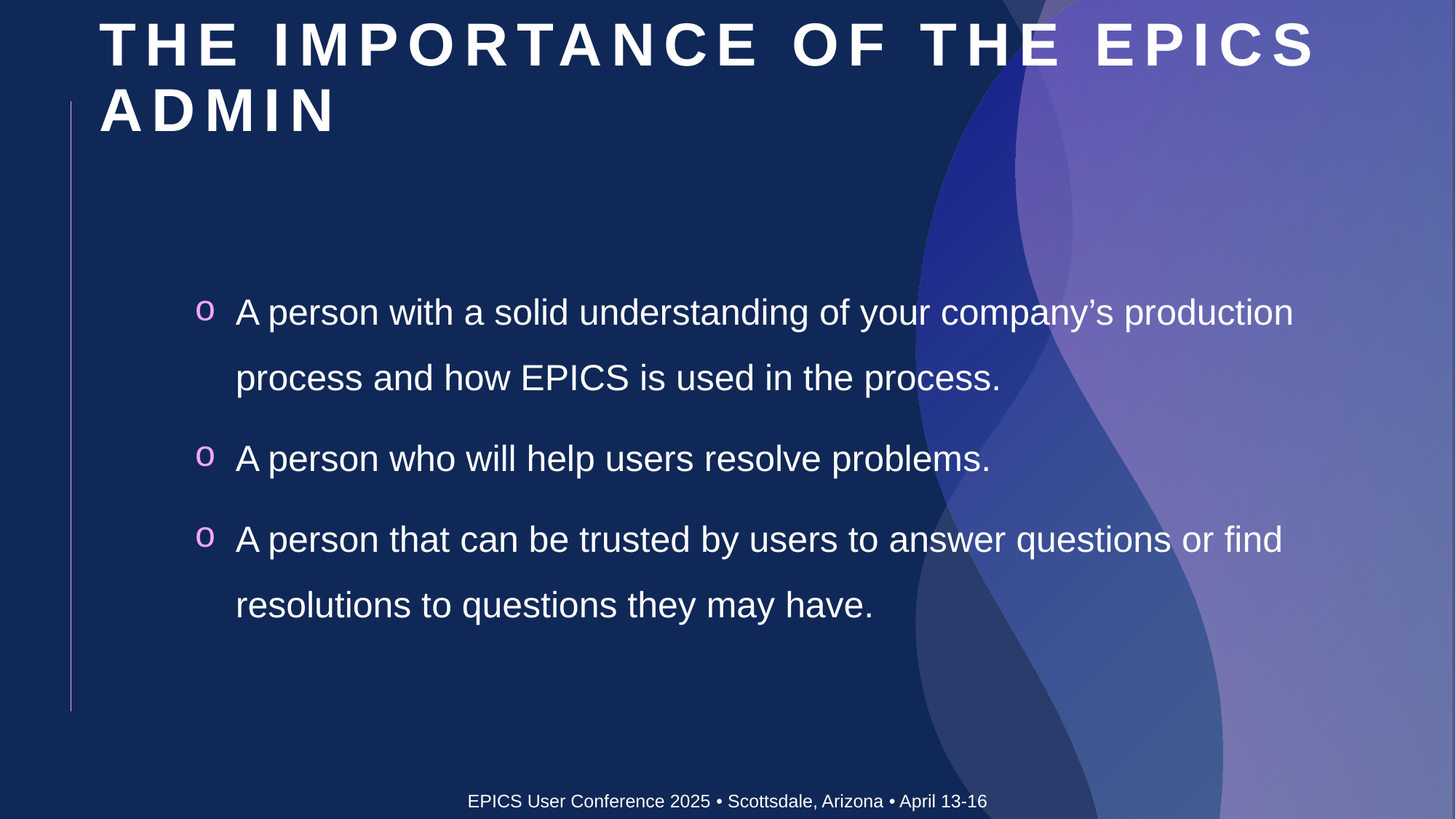

# The importance of the Epics admin
A person with a solid understanding of your company’s production process and how EPICS is used in the process.
A person who will help users resolve problems.
A person that can be trusted by users to answer questions or find resolutions to questions they may have.